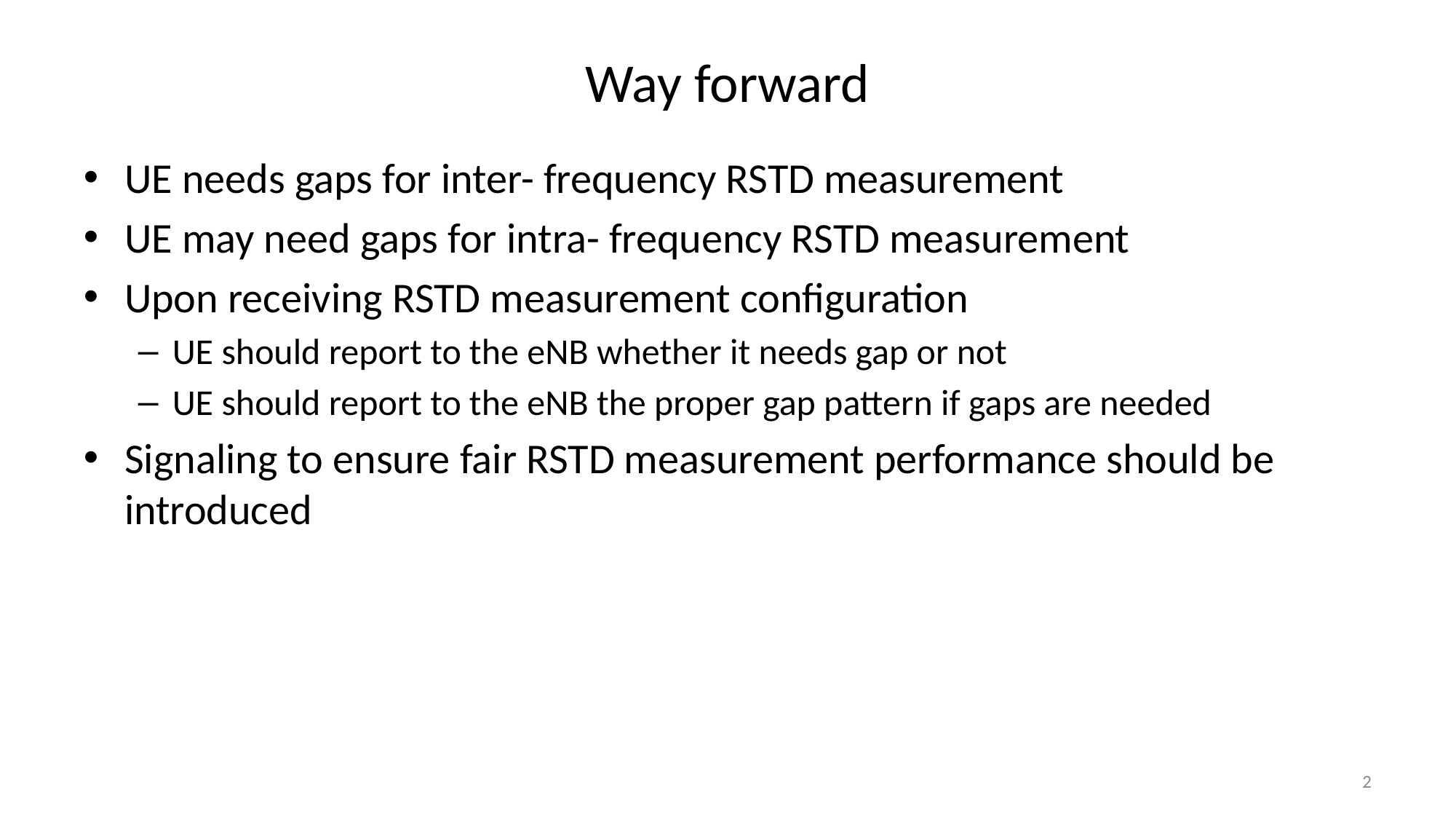

# Way forward
UE needs gaps for inter- frequency RSTD measurement
UE may need gaps for intra- frequency RSTD measurement
Upon receiving RSTD measurement configuration
UE should report to the eNB whether it needs gap or not
UE should report to the eNB the proper gap pattern if gaps are needed
Signaling to ensure fair RSTD measurement performance should be introduced
2